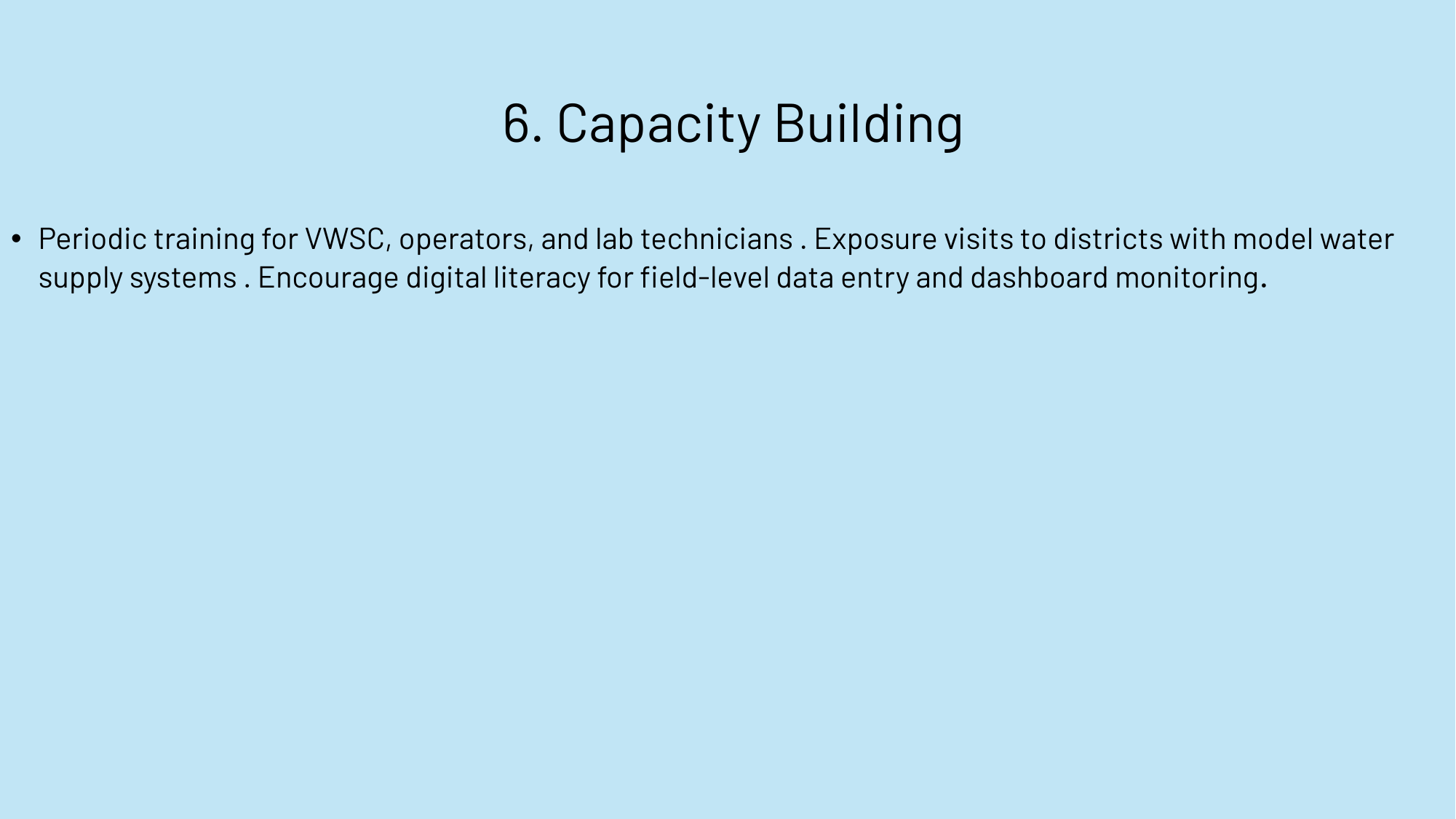

# 6. Capacity Building
Periodic training for VWSC, operators, and lab technicians . Exposure visits to districts with model water supply systems . Encourage digital literacy for field-level data entry and dashboard monitoring.